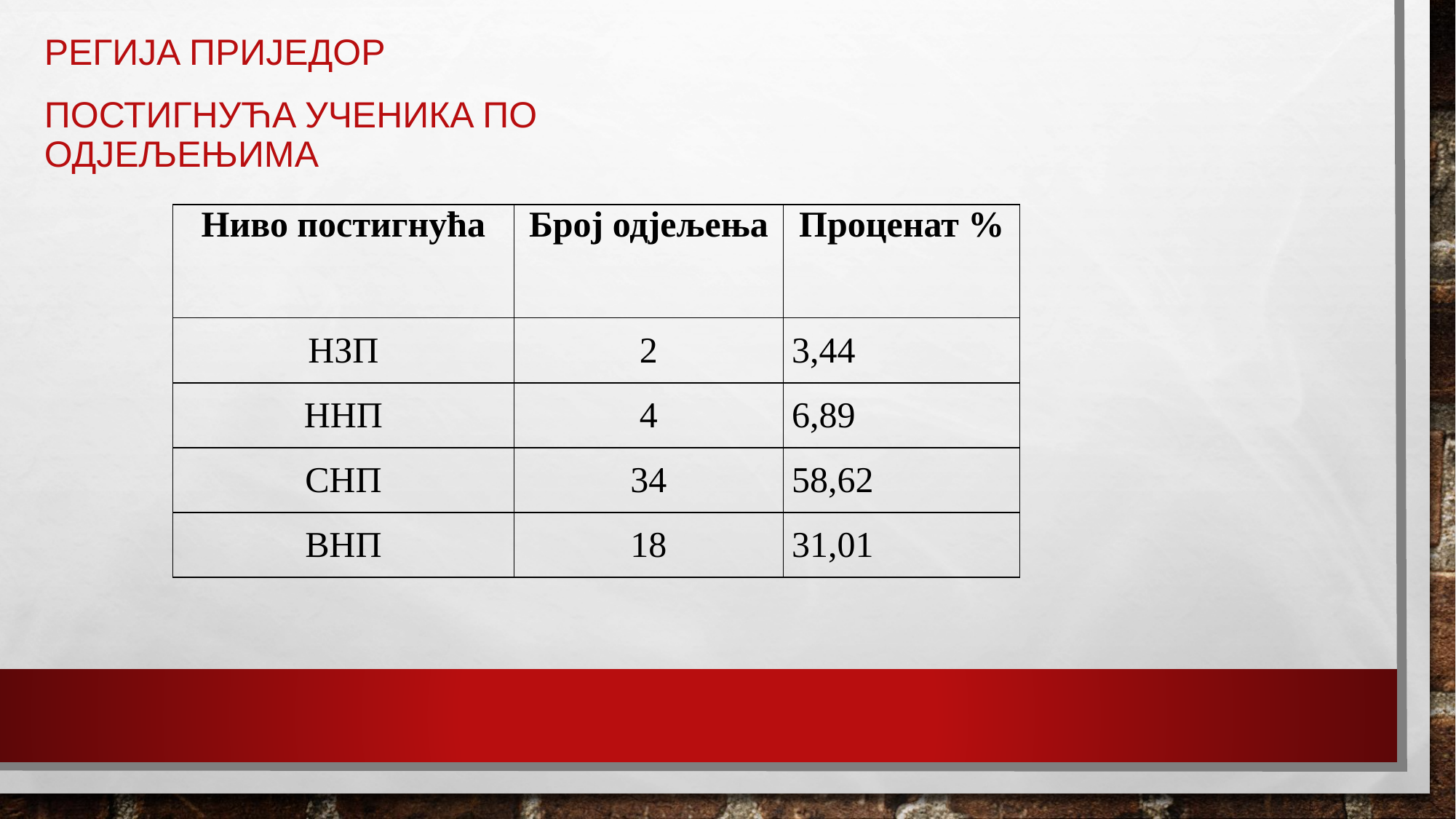

РЕГИЈА ПРИЈЕДОР
# ПОСТИГНУЋА УЧЕНИКА ПО ОДЈЕЉЕЊИМА
| Ниво постигнућа | Број одјељења | Проценат % |
| --- | --- | --- |
| НЗП | 2 | 3,44 |
| ННП | 4 | 6,89 |
| СНП | 34 | 58,62 |
| ВНП | 18 | 31,01 |